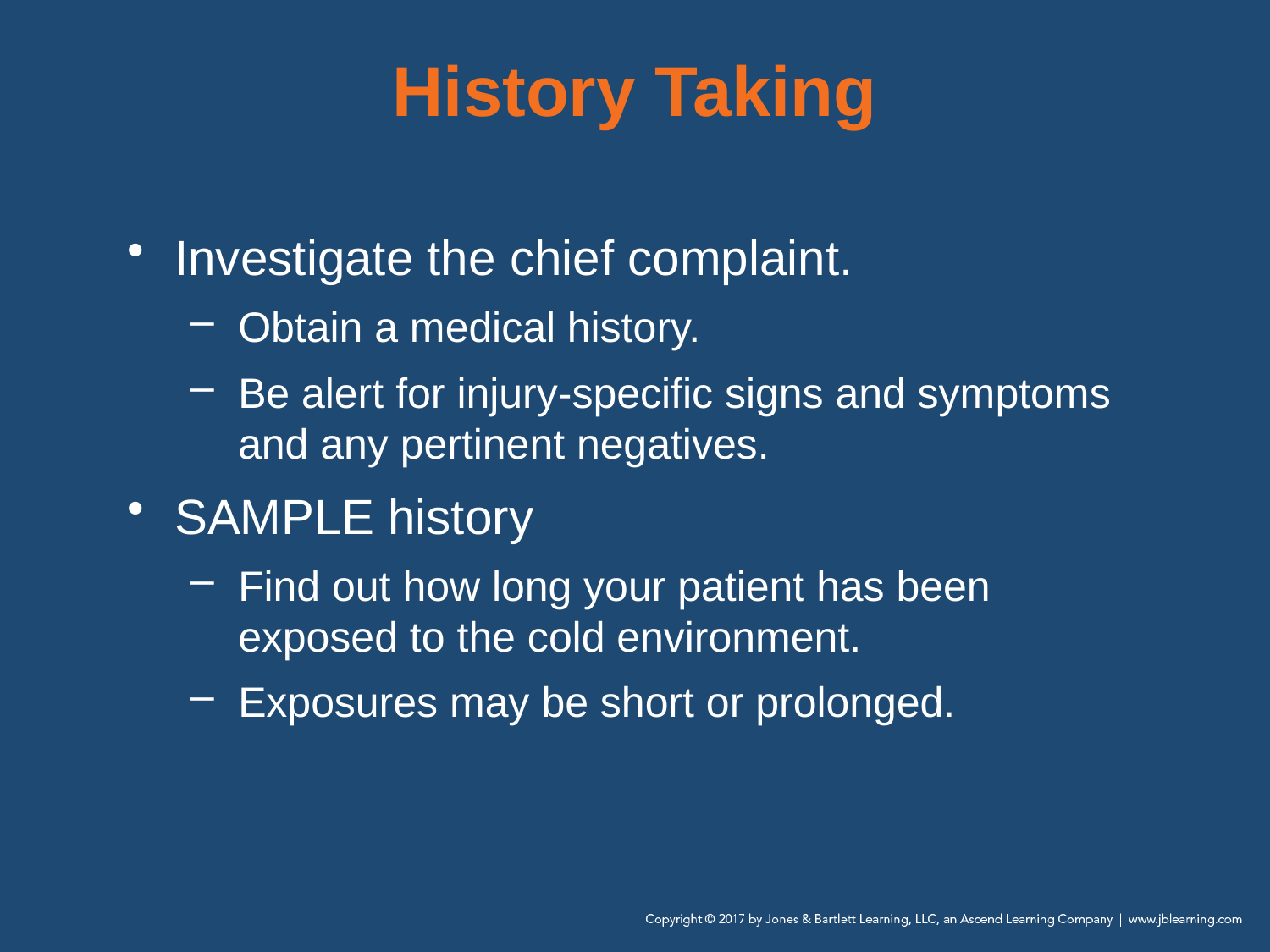

# History Taking
Investigate the chief complaint.
Obtain a medical history.
Be alert for injury-specific signs and symptoms and any pertinent negatives.
SAMPLE history
Find out how long your patient has been exposed to the cold environment.
Exposures may be short or prolonged.